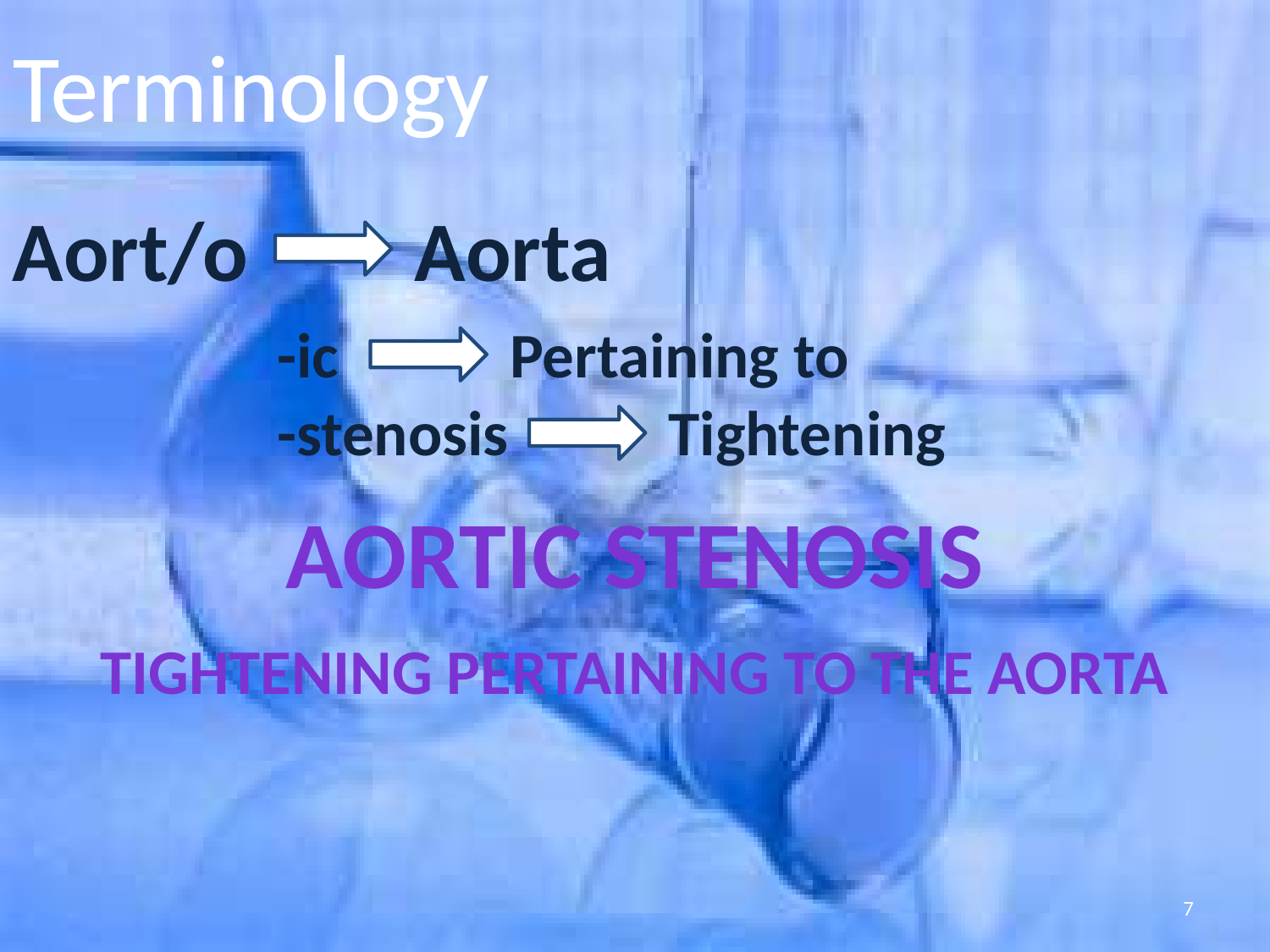

Terminology

Aort/o
Aorta

-ic
Pertaining to

-stenosis
Tightening

Aortic Stenosis
Tightening pertaining to the aorta
7